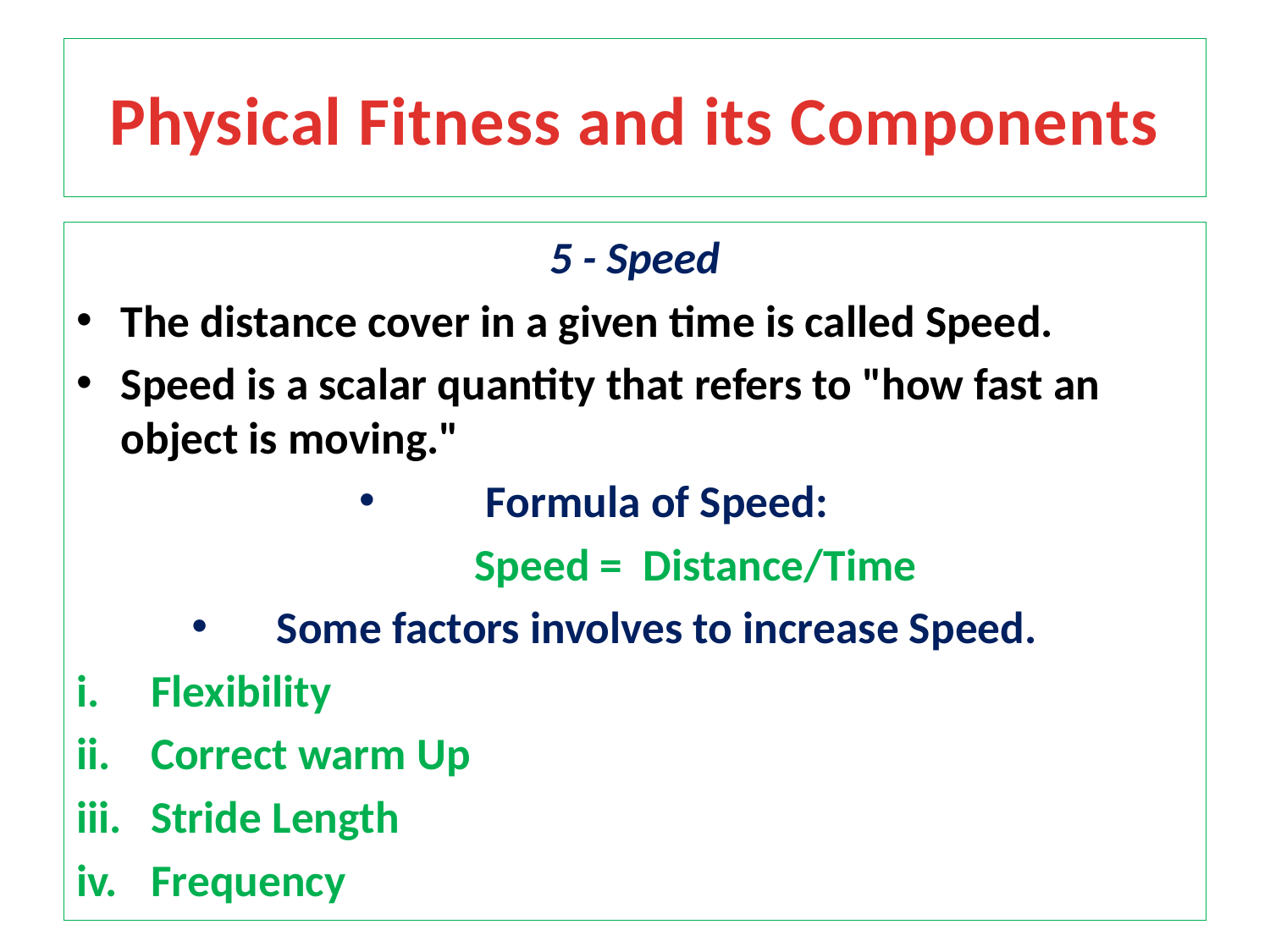

# Physical Fitness and its Components
5 - Speed
The distance cover in a given time is called Speed.
Speed is a scalar quantity that refers to "how fast an object is moving."
Formula of Speed:
            Speed =  Distance/Time
Some factors involves to increase Speed.
Flexibility
Correct warm Up
Stride Length
Frequency